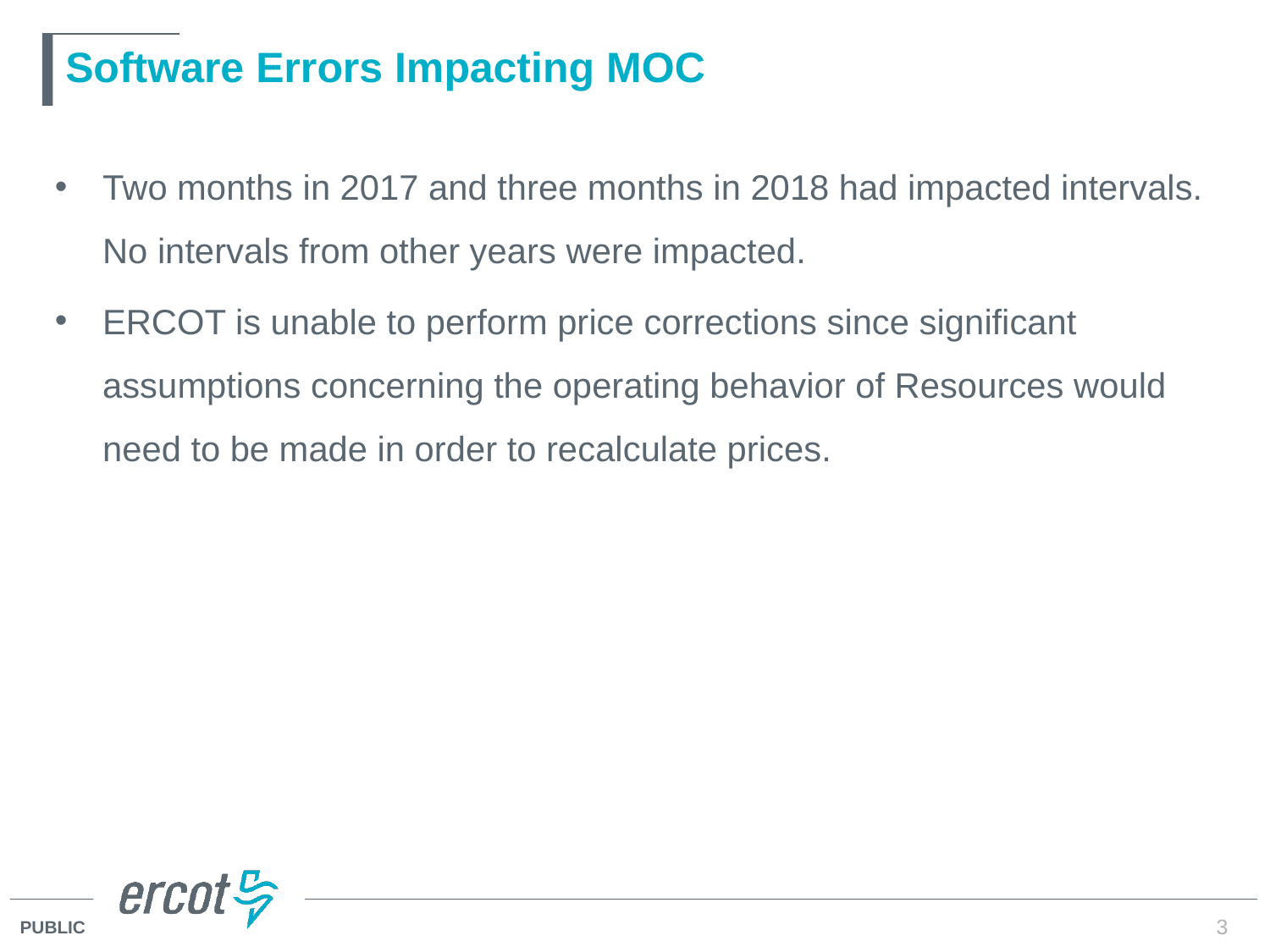

# Software Errors Impacting MOC
Two months in 2017 and three months in 2018 had impacted intervals. No intervals from other years were impacted.
ERCOT is unable to perform price corrections since significant assumptions concerning the operating behavior of Resources would need to be made in order to recalculate prices.
3